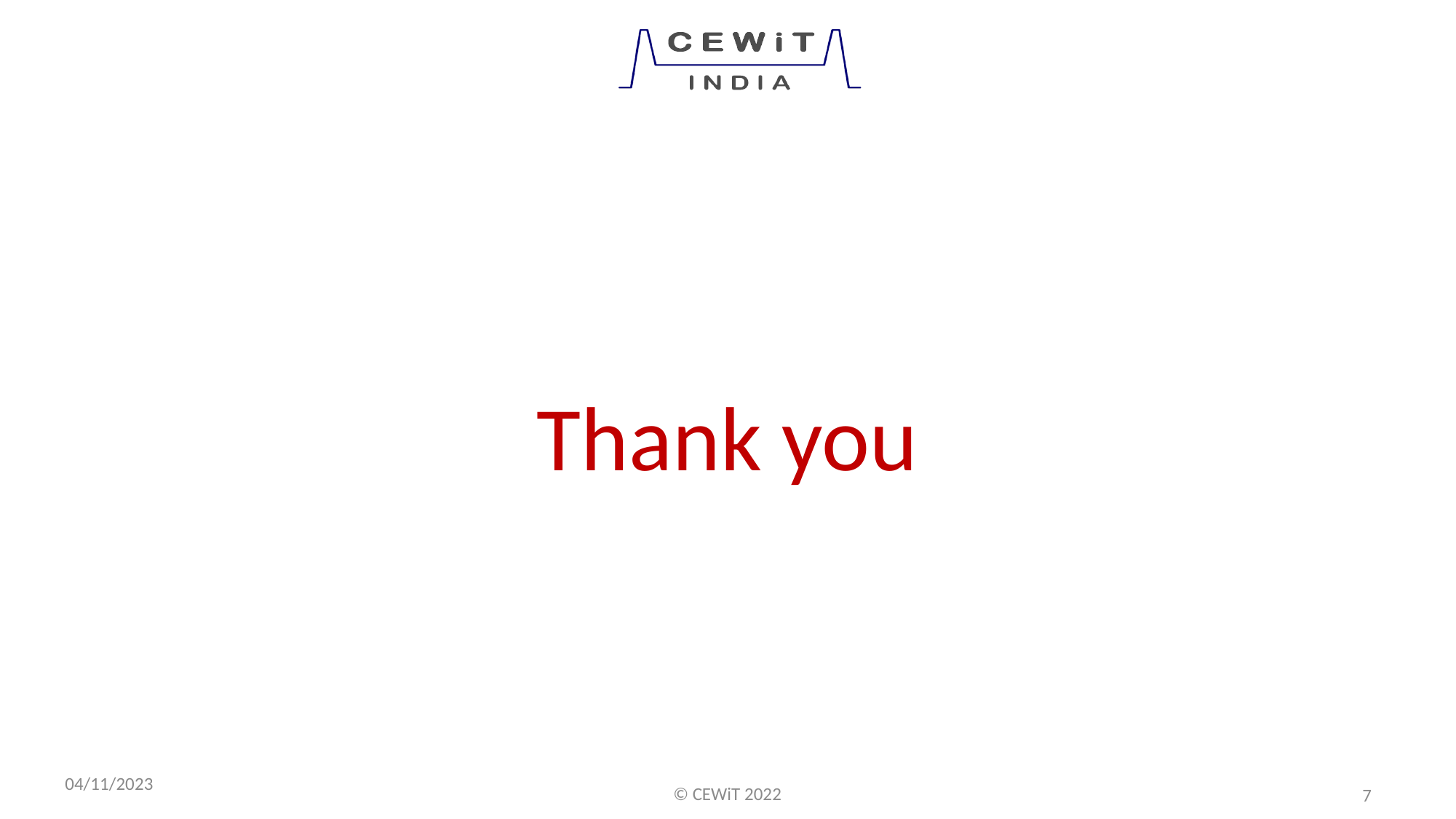

Thank you
04/11/2023
© CEWiT 2022
7